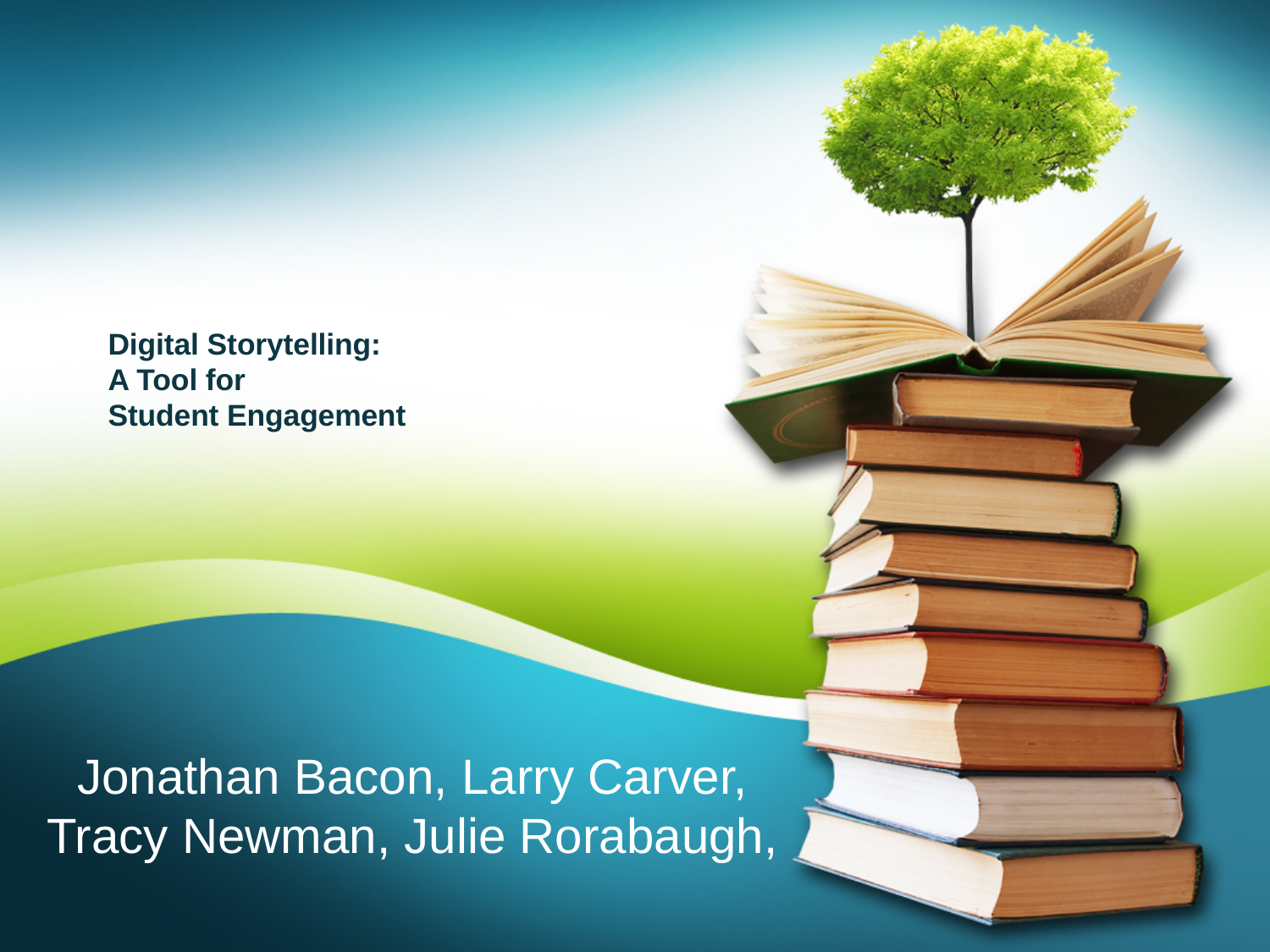

# Digital Storytelling: A Tool for Student Engagement
Jonathan Bacon, Larry Carver, Tracy Newman, Julie Rorabaugh,